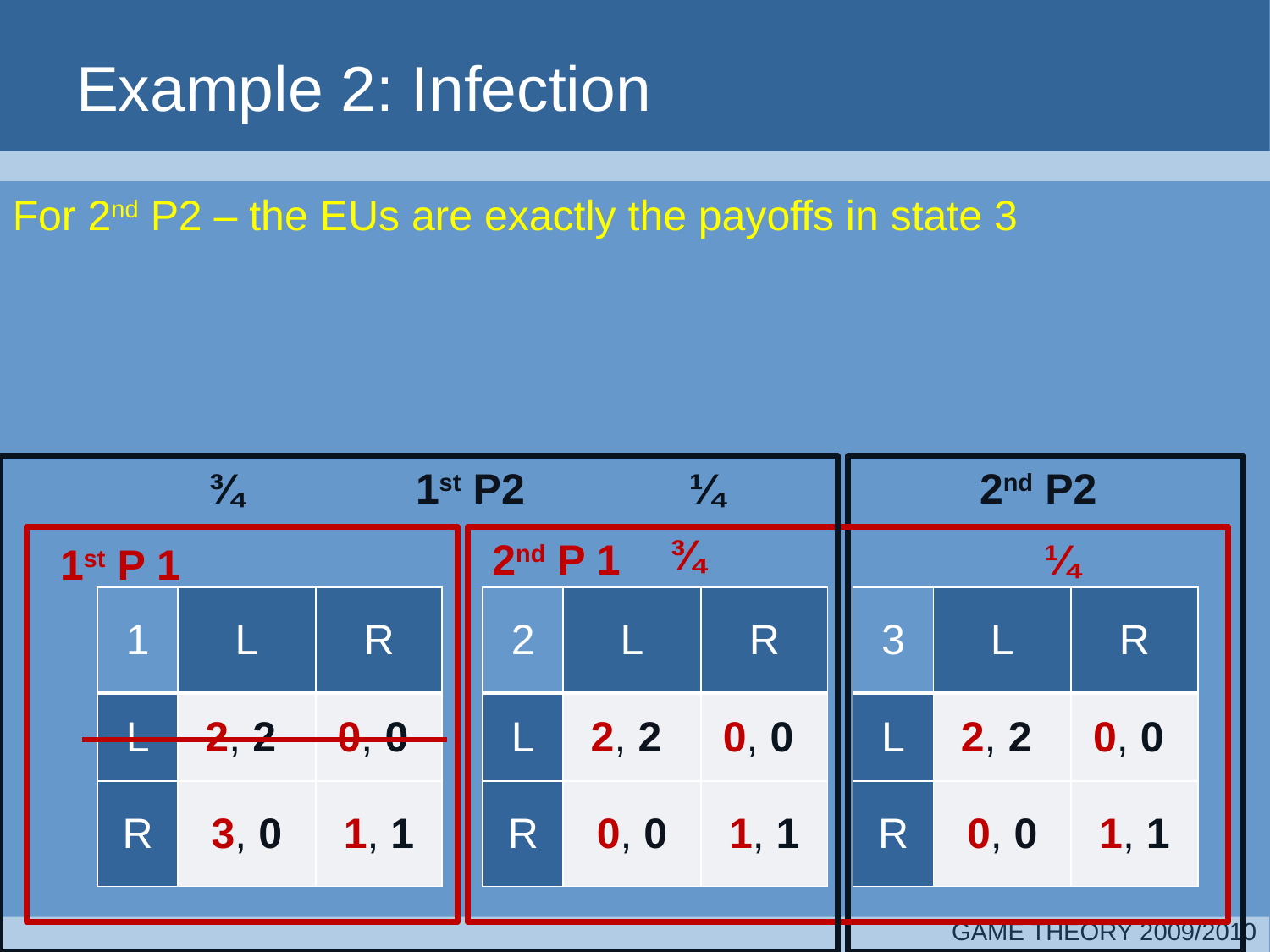

# Example 2: Infection
For 2nd P2 – the EUs are exactly the payoffs in state 3

¾
1st P2
¼
2nd P2

¾

2nd P 1
¼
1st P 1
| 1 | L | R |
| --- | --- | --- |
| L | 2, 2 | 0, 0 |
| R | 3, 0 | 1, 1 |
| 2 | L | R |
| --- | --- | --- |
| L | 2, 2 | 0, 0 |
| R | 0, 0 | 1, 1 |
| 3 | L | R |
| --- | --- | --- |
| L | 2, 2 | 0, 0 |
| R | 0, 0 | 1, 1 |
GAME THEORY 2009/2010